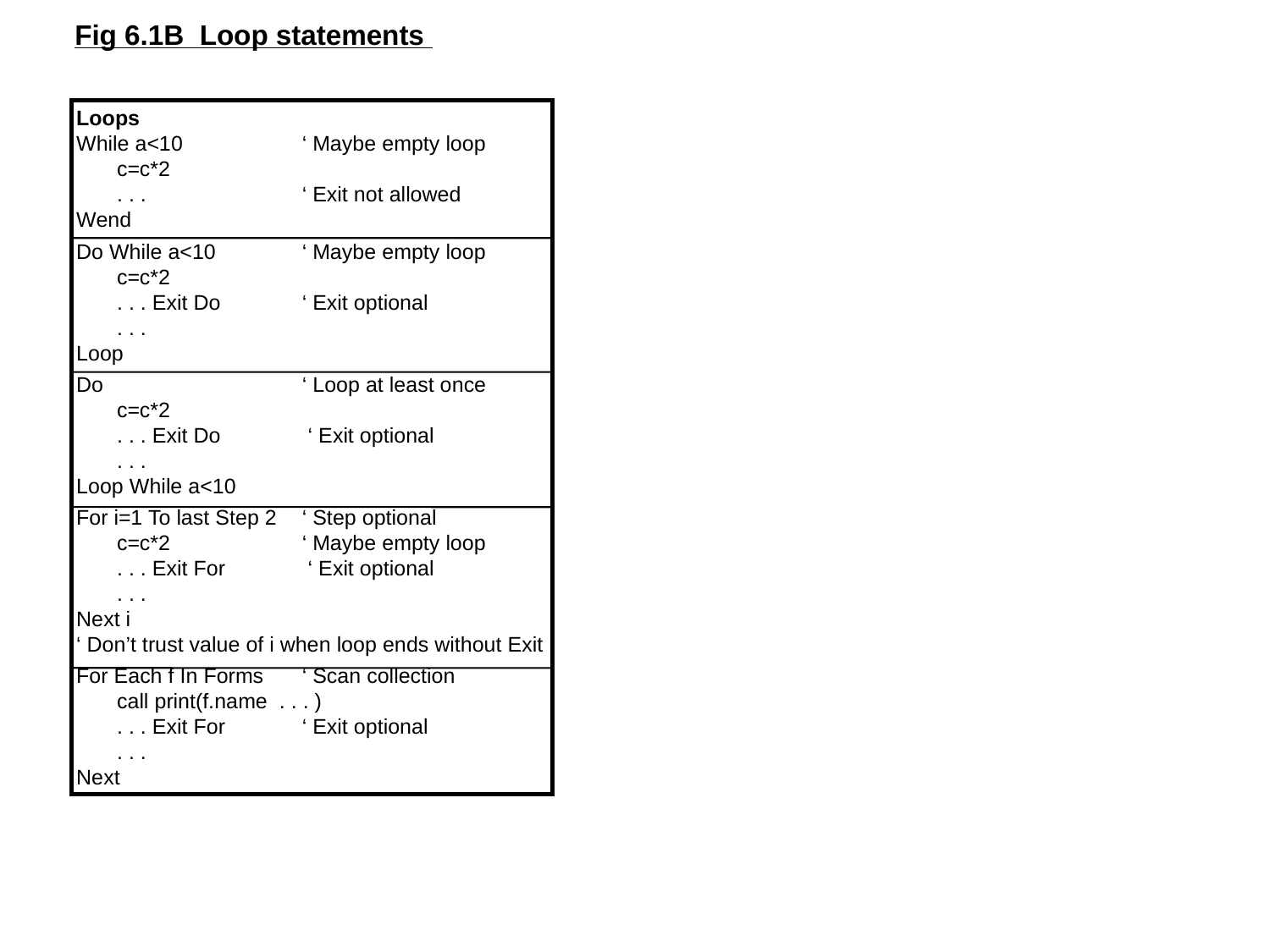

Fig 6.1B  Loop statements
Loops
While a<10	‘ Maybe empty loop
	c=c*2
	. . .	‘ Exit not allowed
Wend
Do While a<10	‘ Maybe empty loop
	c=c*2
	. . . Exit Do	‘ Exit optional
	. . .
Loop
Do		‘ Loop at least once
	c=c*2
	. . . Exit Do	 ‘ Exit optional
	. . .
Loop While a<10
For i=1 To last Step 2	‘ Step optional
	c=c*2	‘ Maybe empty loop
	. . . Exit For	 ‘ Exit optional
	. . .
Next i
‘ Don’t trust value of i when loop ends without Exit
For Each f In Forms	‘ Scan collection
	call print(f.name  . . . )
	. . . Exit For	‘ Exit optional
	. . .
Next